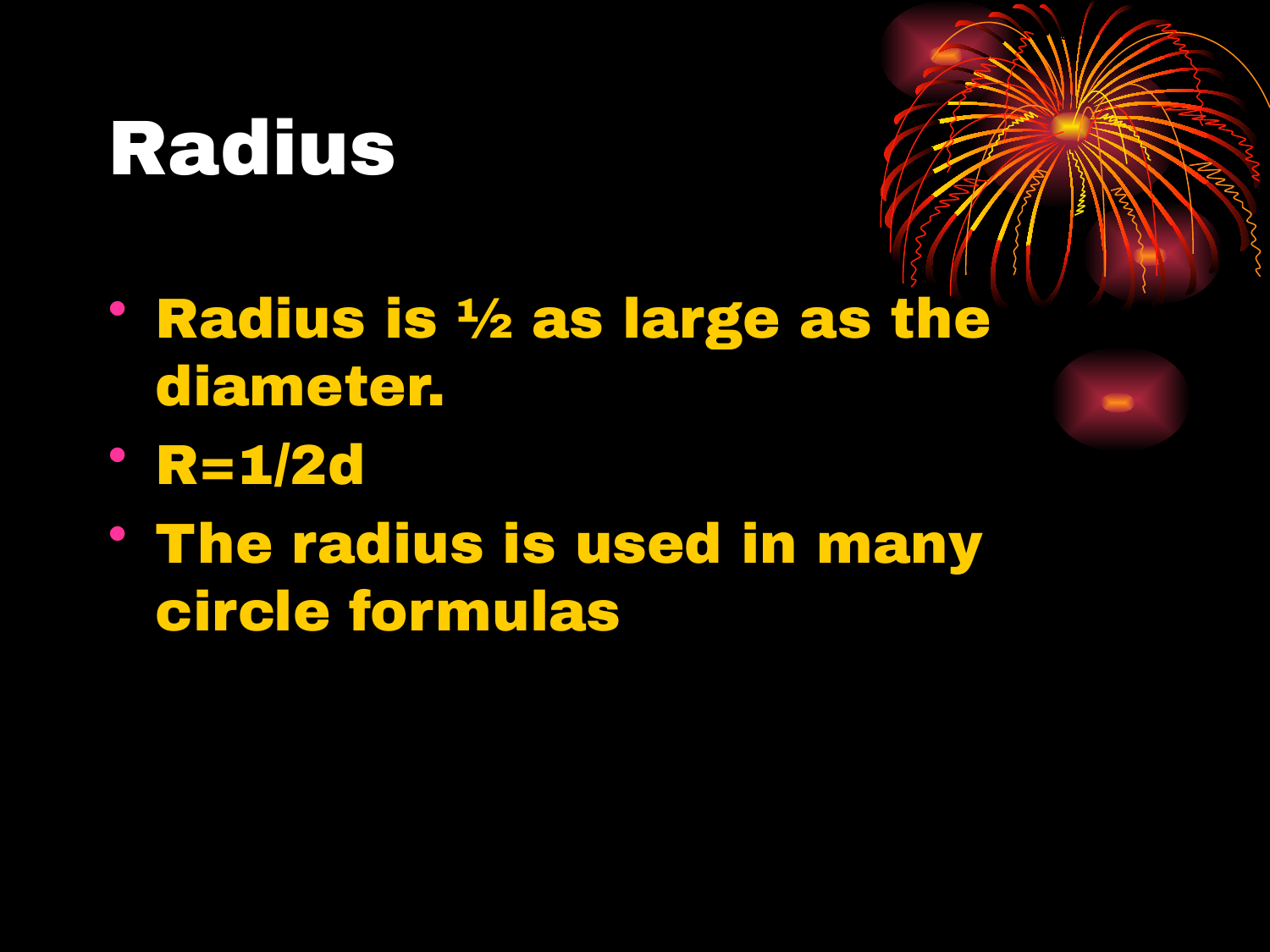

# Radius
Radius is ½ as large as the diameter.
R=1/2d
The radius is used in many circle formulas